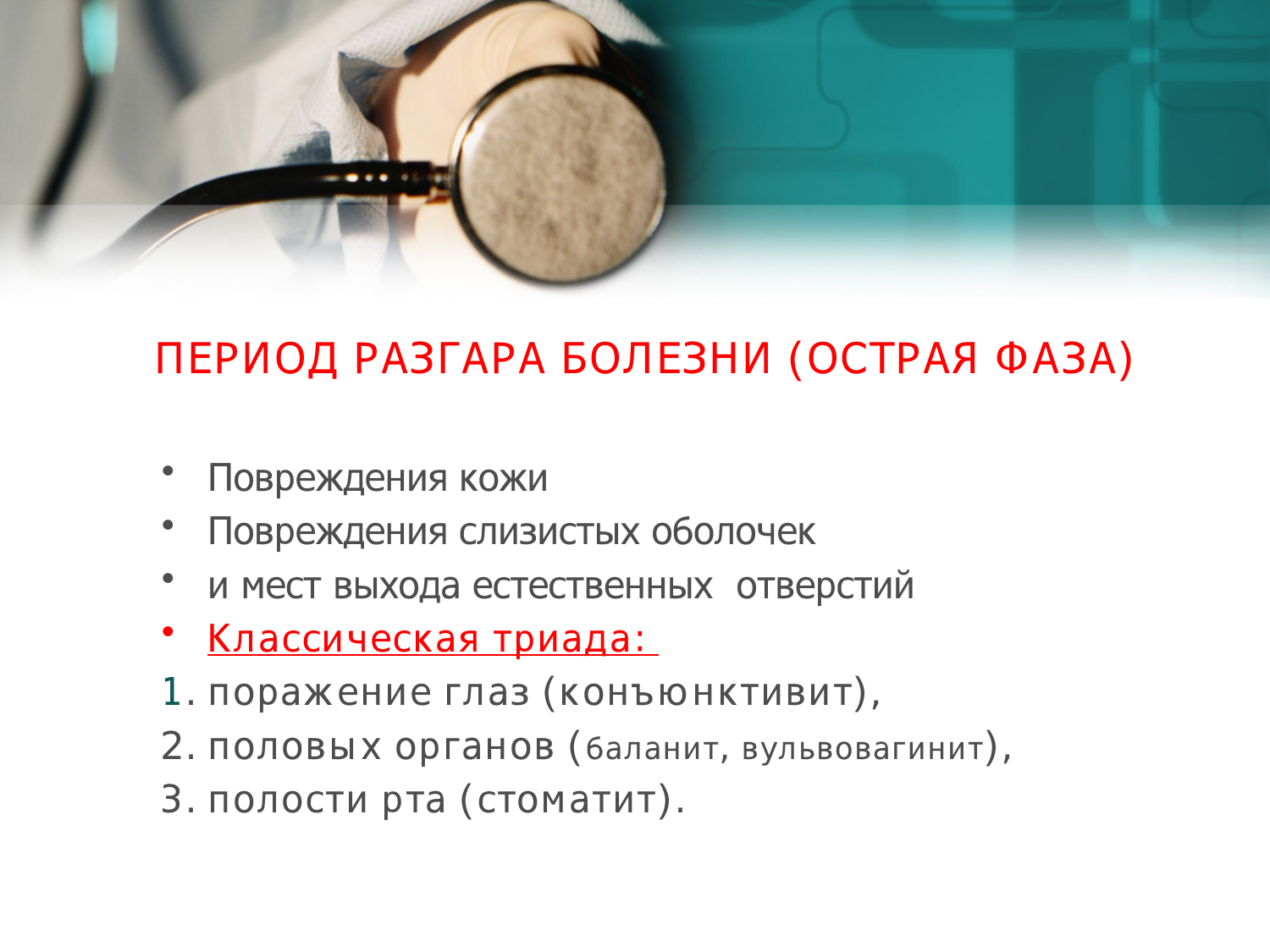

# ПЕРИОД РАЗГАРА БОЛЕЗНИ (ОСТРАЯ ФАЗА)
Повреждения кожи
Повреждения слизистых оболочек
и мест выхода естественных  отверстий
Классическая триада:
1. поражение глаз (конъюнктивит),
2. половых органов (баланит, вульвовагинит),
3. полости рта (стоматит).